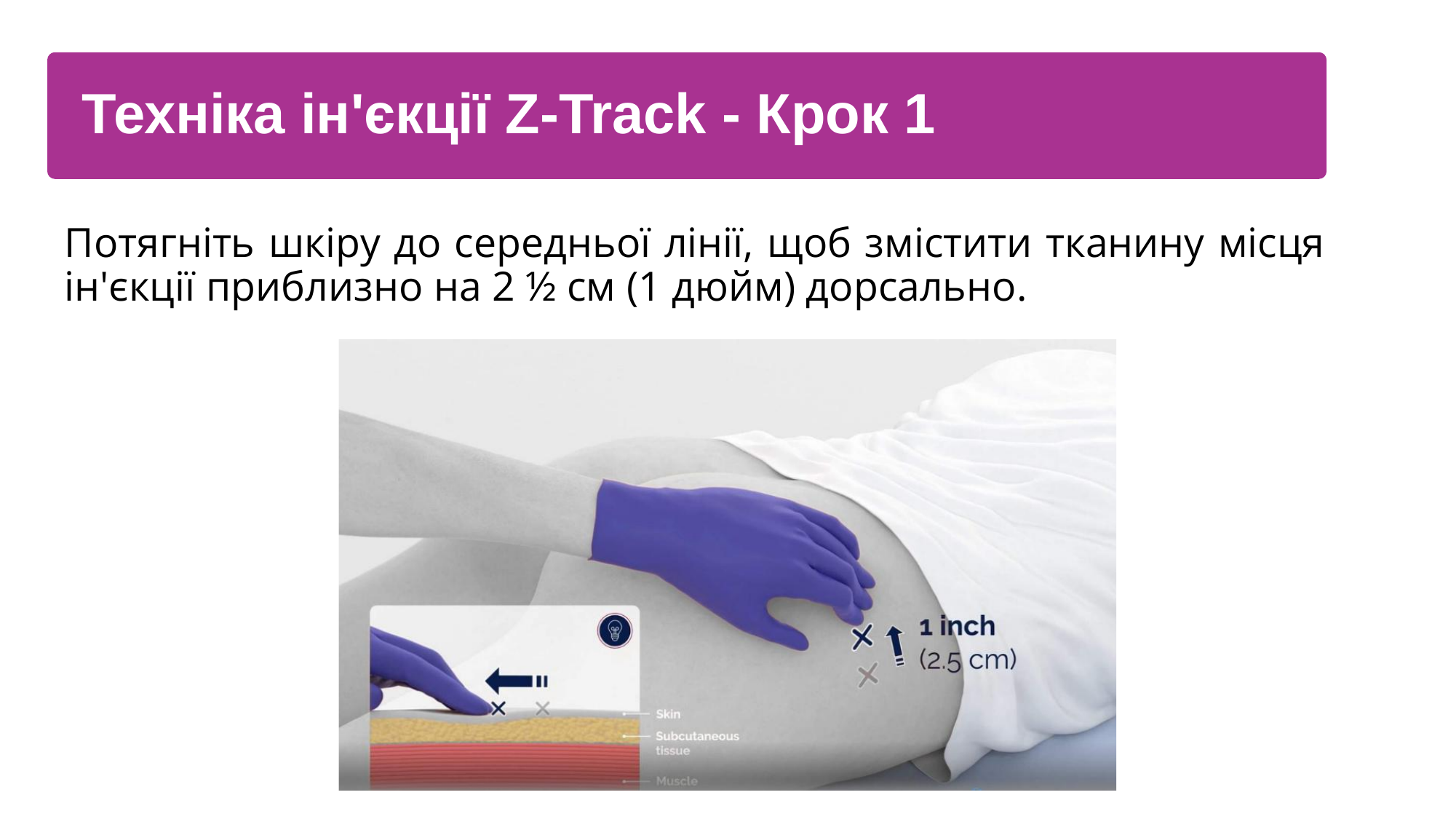

Техніка ін'єкції Z-Track - Крок 1
Потягніть шкіру до середньої лінії, щоб змістити тканину місця ін'єкції приблизно на 2 ½ см (1 дюйм) дорсально.